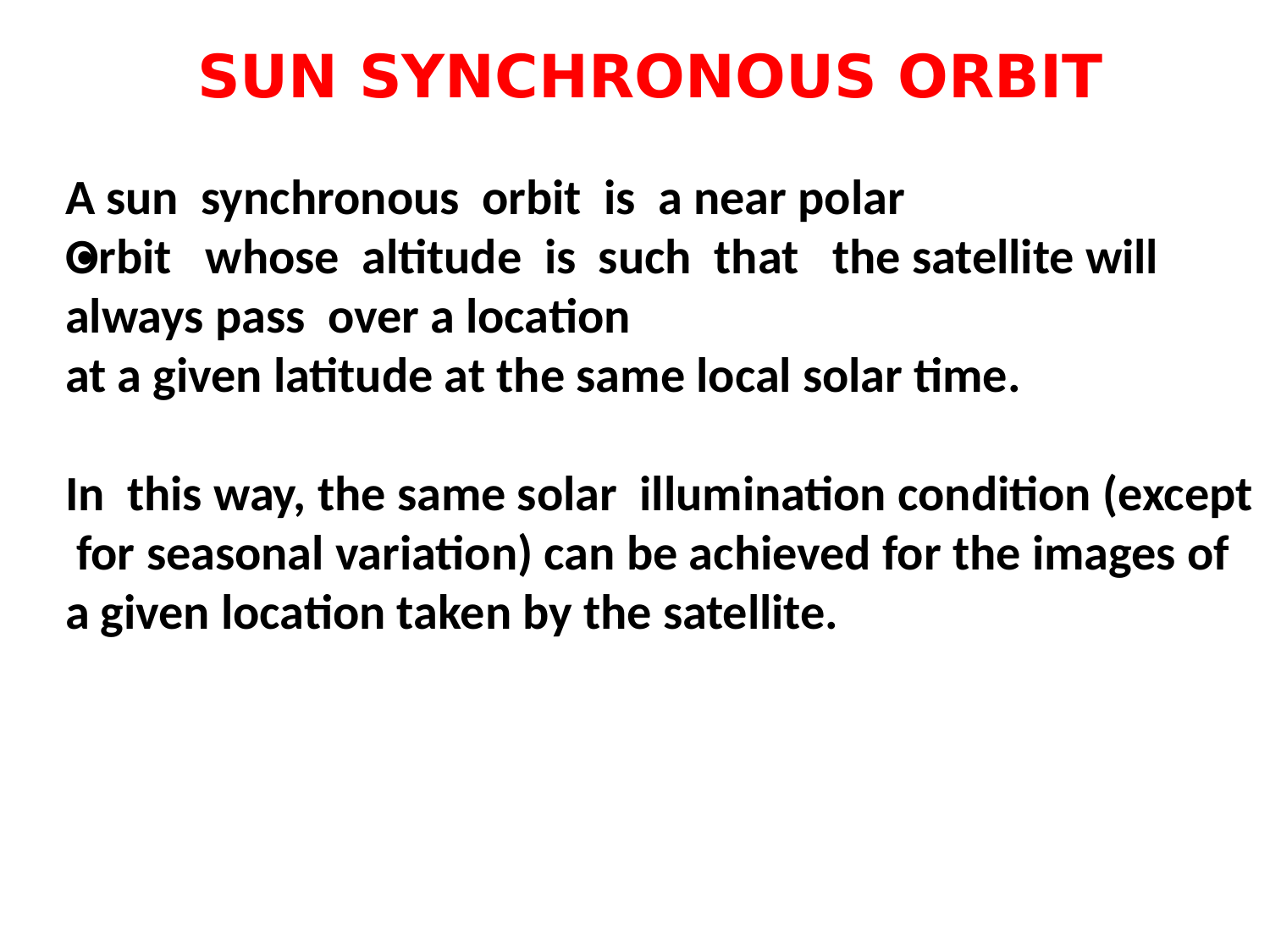

# SUN SYNCHRONOUS ORBIT
A sun  synchronous  orbit  is  a near polar
Orbit   whose  altitude  is  such  that   the satellite will  always pass  over a location
at a given latitude at the same local solar time.

In  this way, the same solar  illumination condition (except  for seasonal variation) can be achieved for the images of a given location taken by the satellite.